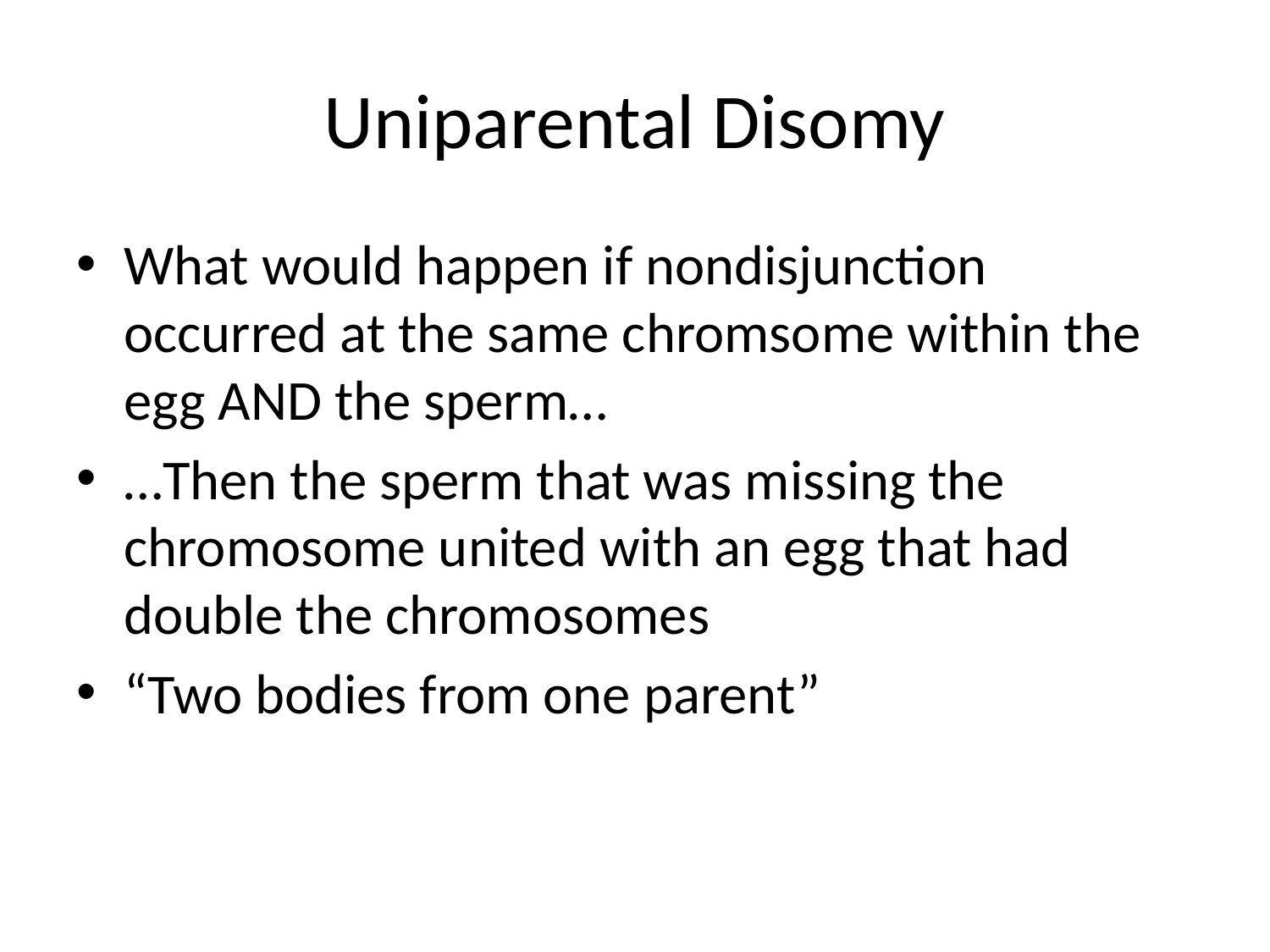

# Uniparental Disomy
What would happen if nondisjunction occurred at the same chromsome within the egg AND the sperm…
…Then the sperm that was missing the chromosome united with an egg that had double the chromosomes
“Two bodies from one parent”